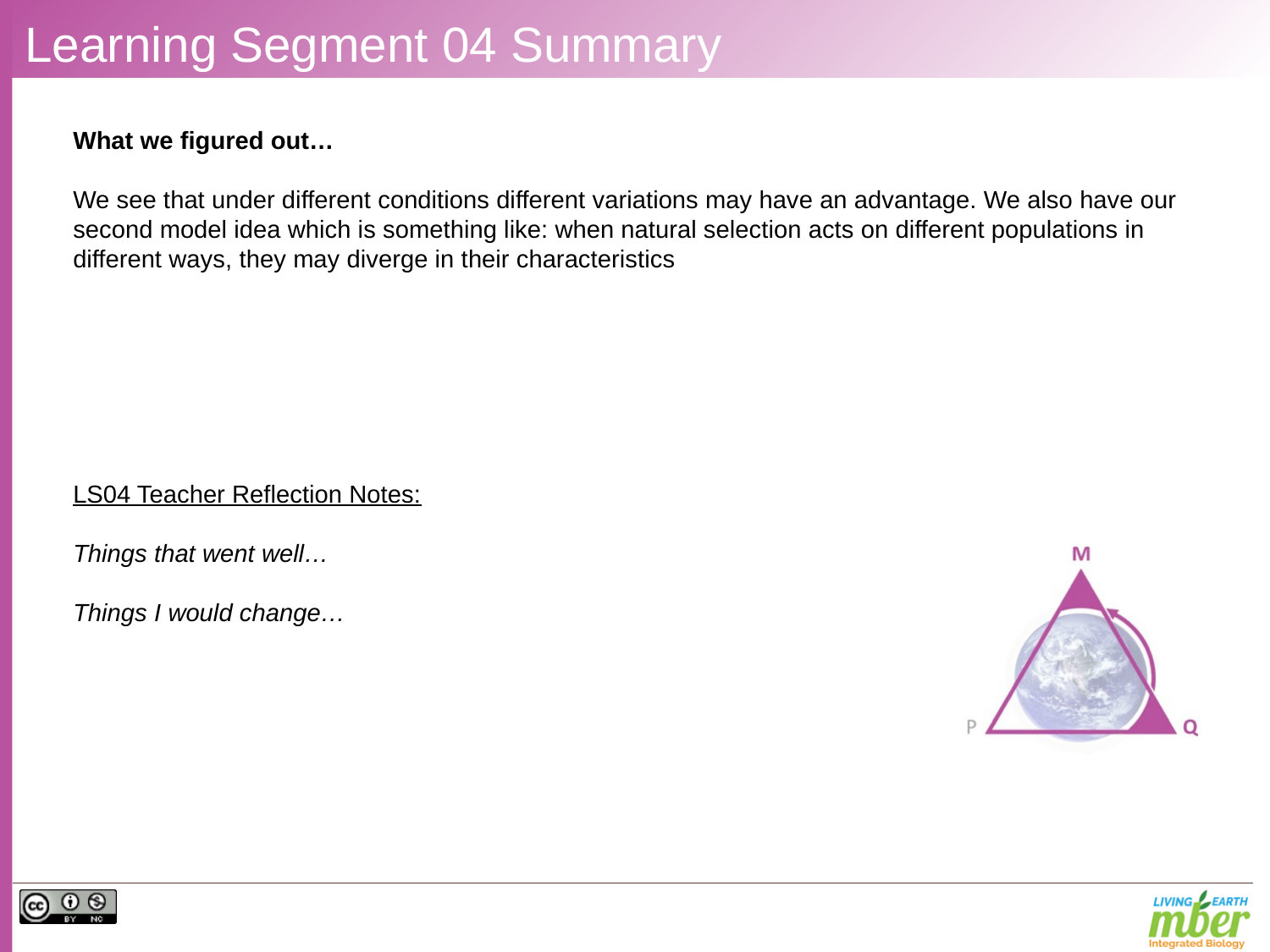

# Learning Segment 04 Summary
What we figured out…

We see that under different conditions different variations may have an advantage. We also have our second model idea which is something like: when natural selection acts on different populations in different ways, they may diverge in their characteristics

LS04 Teacher Reflection Notes:

Things that went well…

Things I would change…